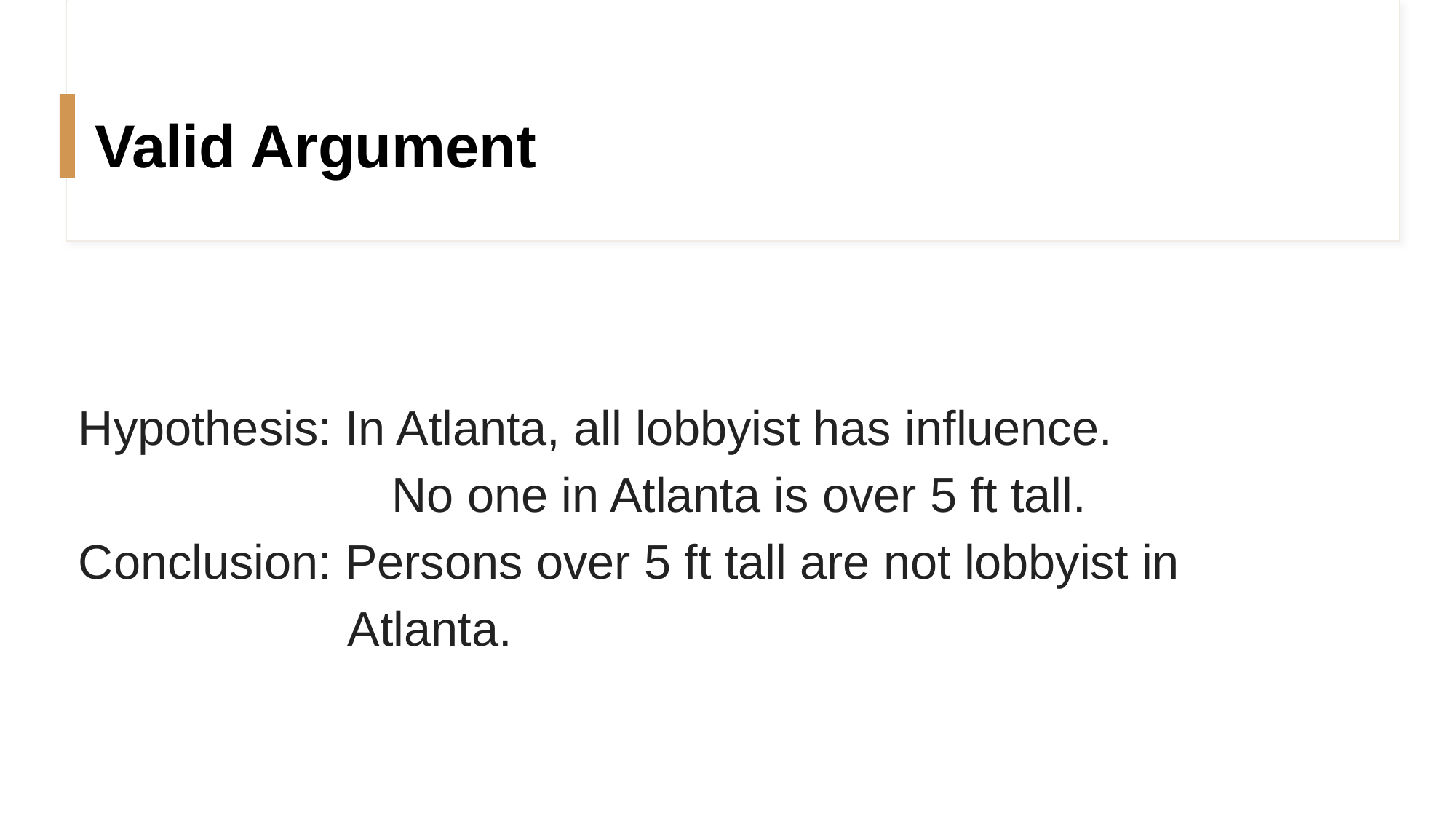

Valid Argument
#

Hypothesis: In Atlanta, all lobbyist has influence.
		   No one in Atlanta is over 5 ft tall.
Conclusion: Persons over 5 ft tall are not lobbyist in       	  		    Atlanta.